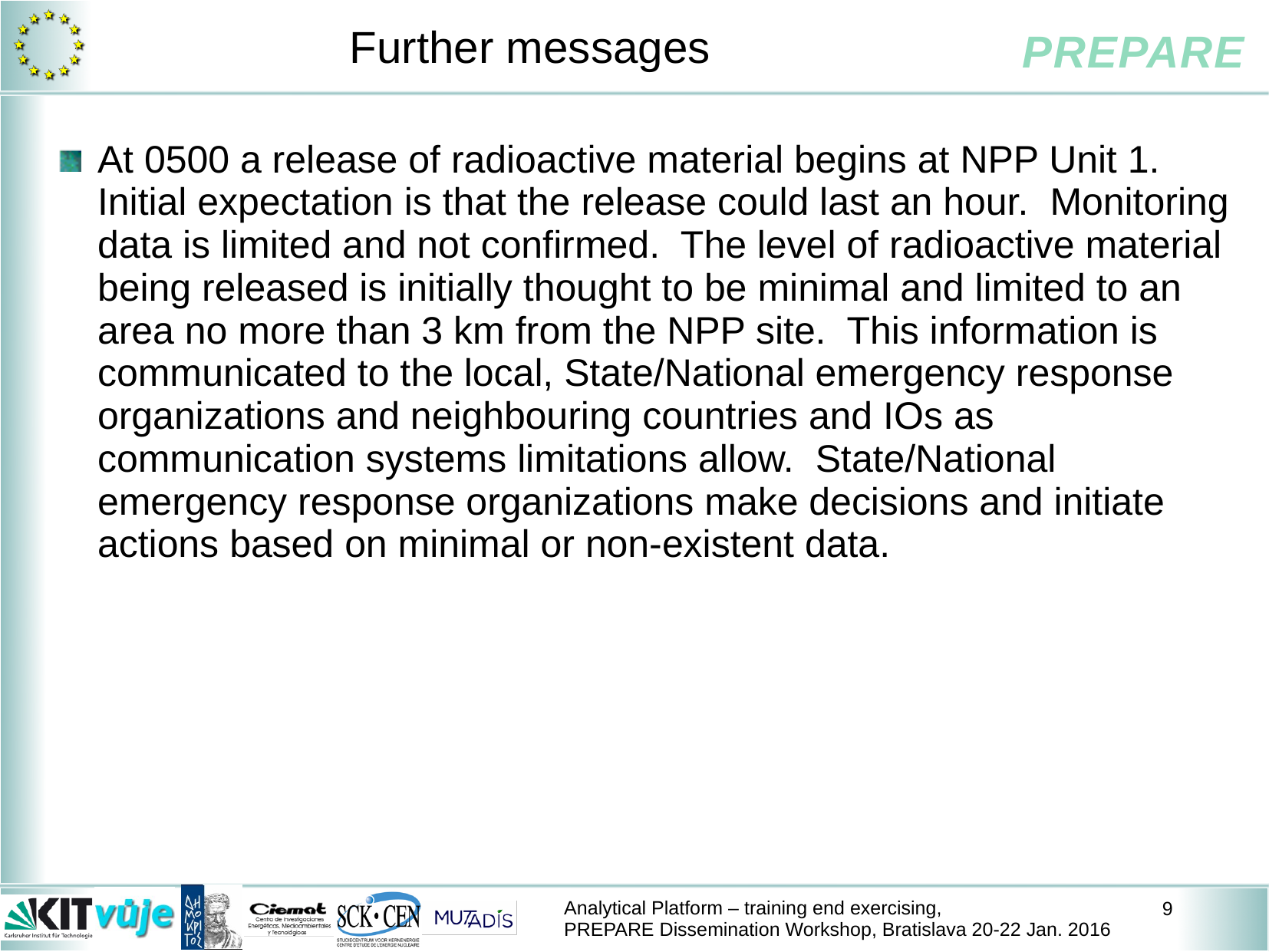

# Further messages
At 0500 a release of radioactive material begins at NPP Unit 1.  Initial expectation is that the release could last an hour.  Monitoring data is limited and not confirmed.  The level of radioactive material being released is initially thought to be minimal and limited to an area no more than 3 km from the NPP site.  This information is communicated to the local, State/National emergency response organizations and neighbouring countries and IOs as communication systems limitations allow.  State/National emergency response organizations make decisions and initiate actions based on minimal or non-existent data.